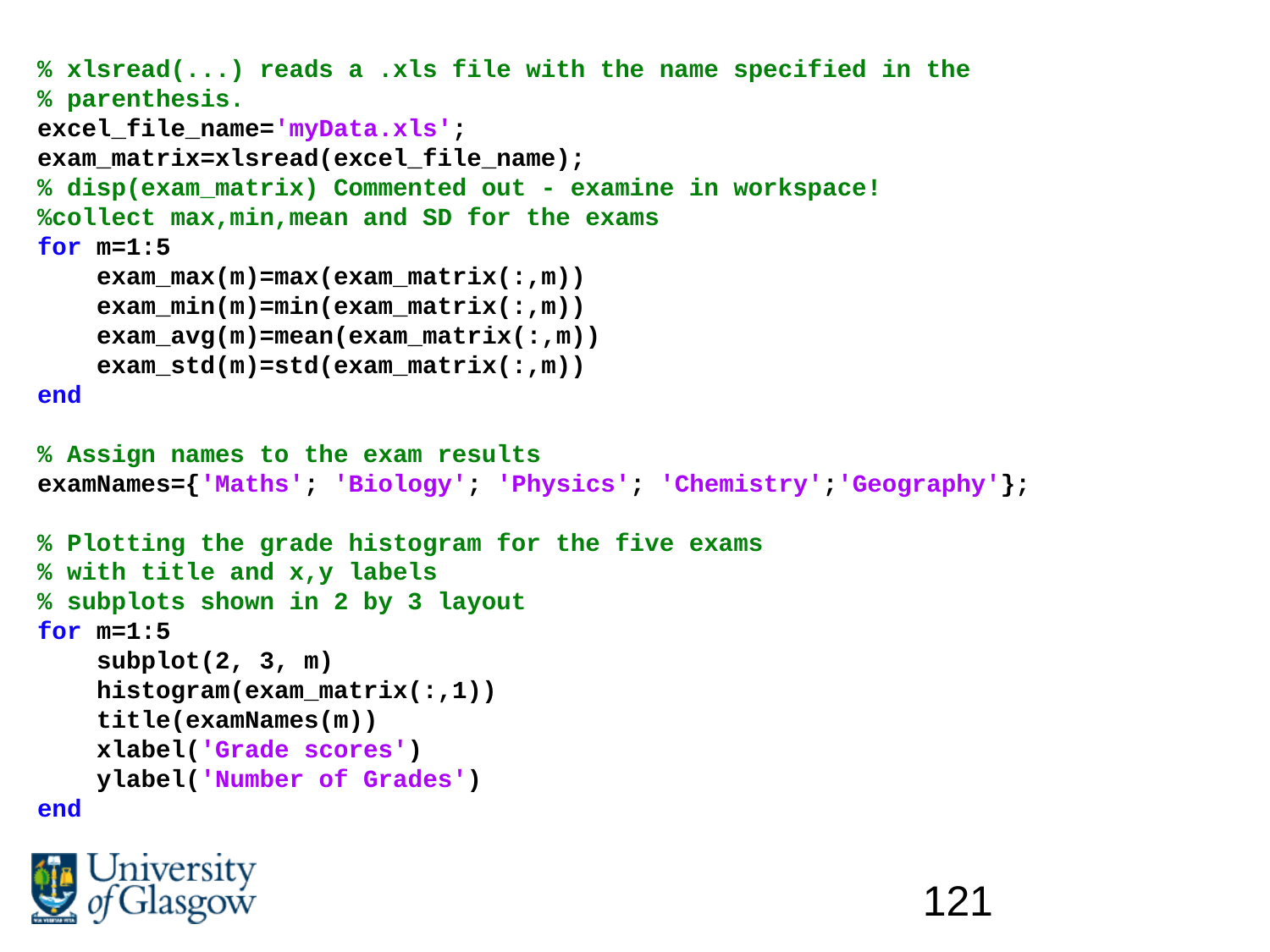

% xlsread(...) reads a .xls file with the name specified in the
% parenthesis.
excel_file_name='myData.xls';
exam_matrix=xlsread(excel_file_name);
% disp(exam_matrix) Commented out - examine in workspace!
%collect max,min,mean and SD for the exams
for m=1:5
    exam_max(m)=max(exam_matrix(:,m))
    exam_min(m)=min(exam_matrix(:,m))
    exam_avg(m)=mean(exam_matrix(:,m))
    exam_std(m)=std(exam_matrix(:,m))
end

% Assign names to the exam results
examNames={'Maths'; 'Biology'; 'Physics'; 'Chemistry';'Geography'};

% Plotting the grade histogram for the five exams
% with title and x,y labels
% subplots shown in 2 by 3 layout
for m=1:5
    subplot(2, 3, m)
    histogram(exam_matrix(:,1))
    title(examNames(m))
    xlabel('Grade scores')
    ylabel('Number of Grades')
end

121